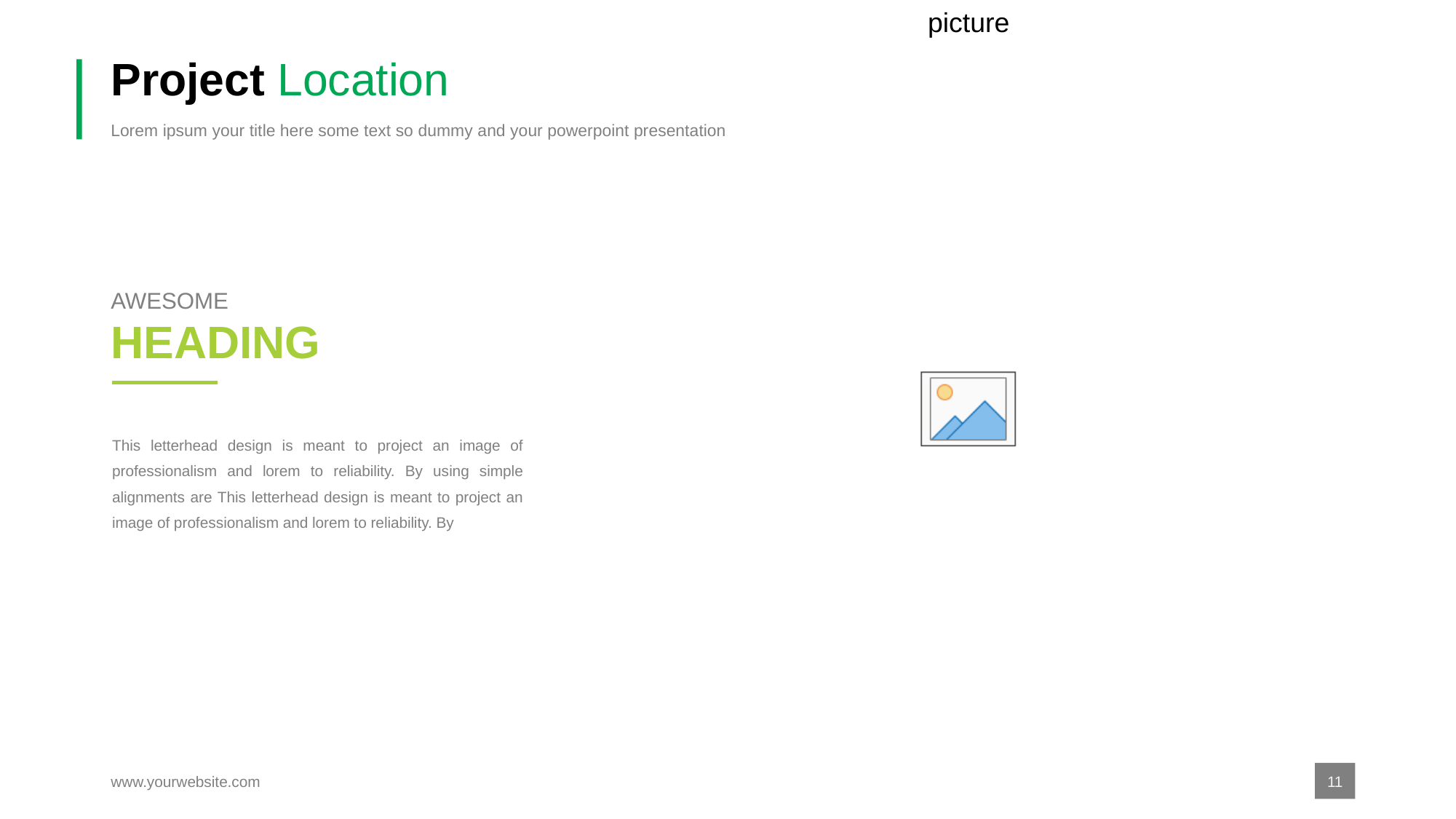

# Project Location

Lorem ipsum your title here some text so dummy and your powerpoint presentation
AWESOME
HEADING
This letterhead design is meant to project an image of professionalism and lorem to reliability. By using simple alignments are This letterhead design is meant to project an image of professionalism and lorem to reliability. By
11
www.yourwebsite.com